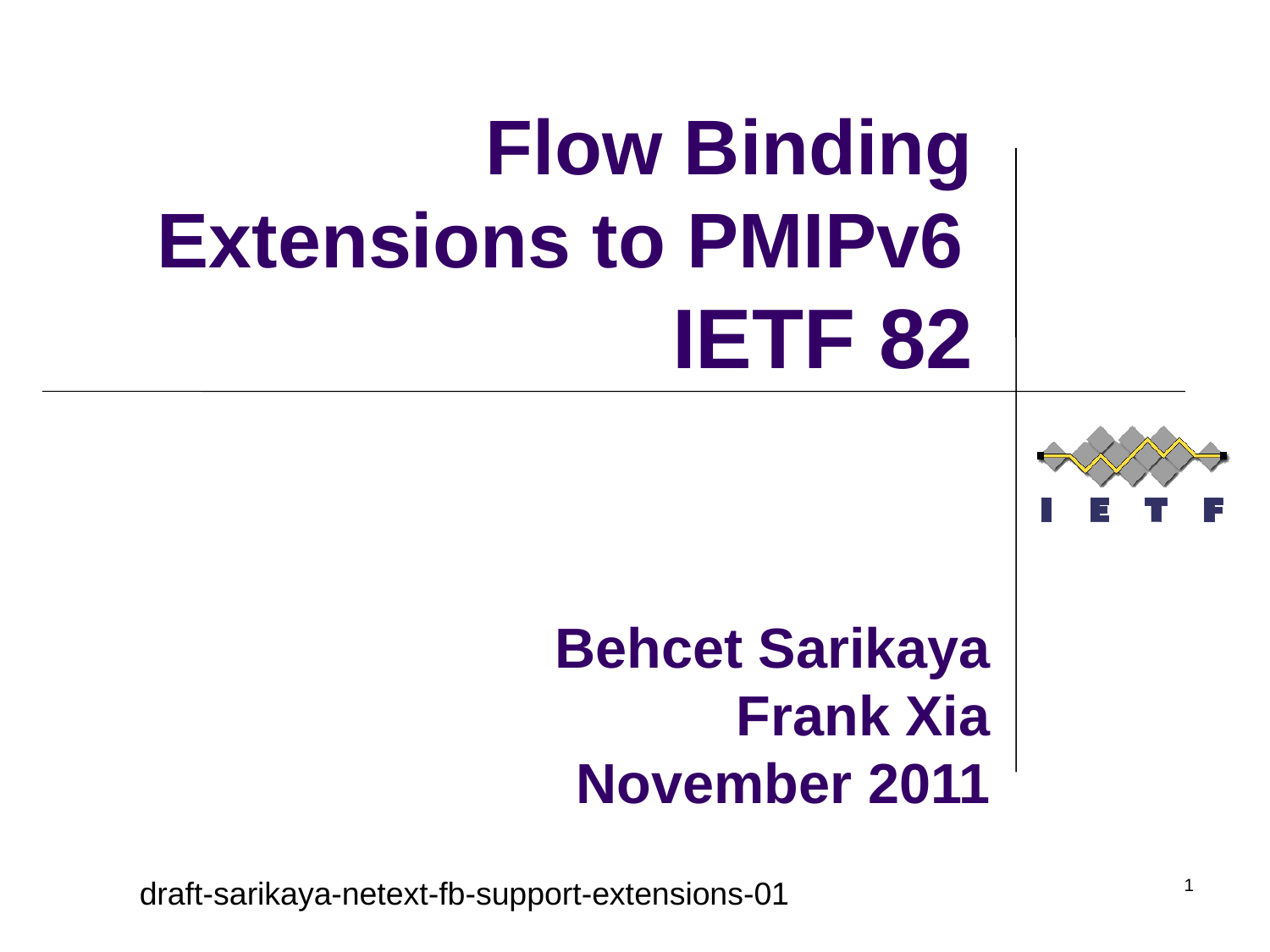

Flow Binding Extensions to PMIPv6
IETF 82
Behcet Sarikaya
Frank Xia
November 2011
draft-sarikaya-netext-fb-support-extensions-01
1